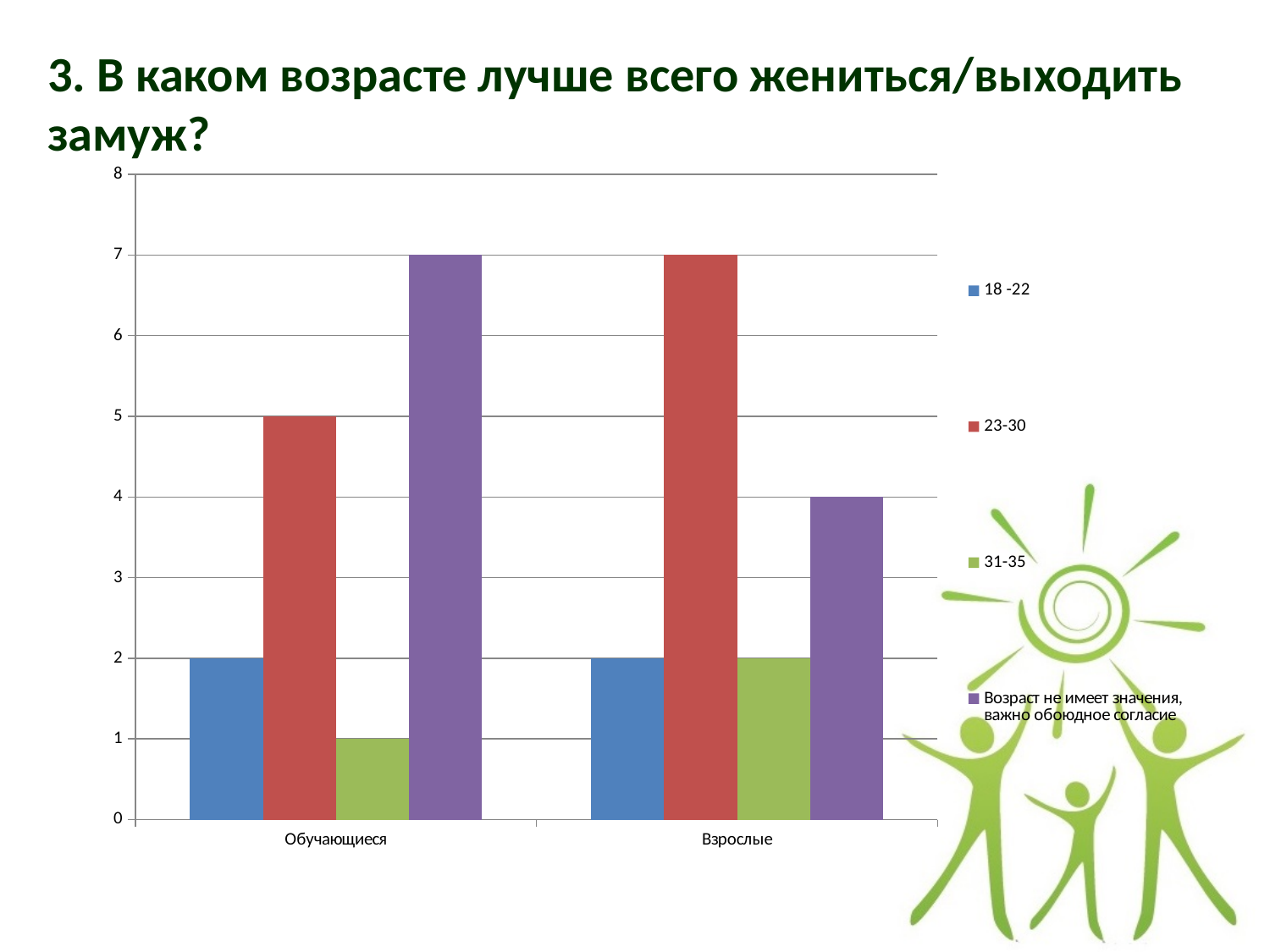

3. В каком возрасте лучше всего жениться/выходить замуж?

### Chart

| Category | 18 -22  | 23-30  | 31-35  | Возраст не имеет значения, важно обоюдное согласие |
|---|---|---|---|---|
| Обучающиеся | 2.0 | 5.0 | 1.0 | 7.0 |
| Взрослые | 2.0 | 7.0 | 2.0 | 4.0 |